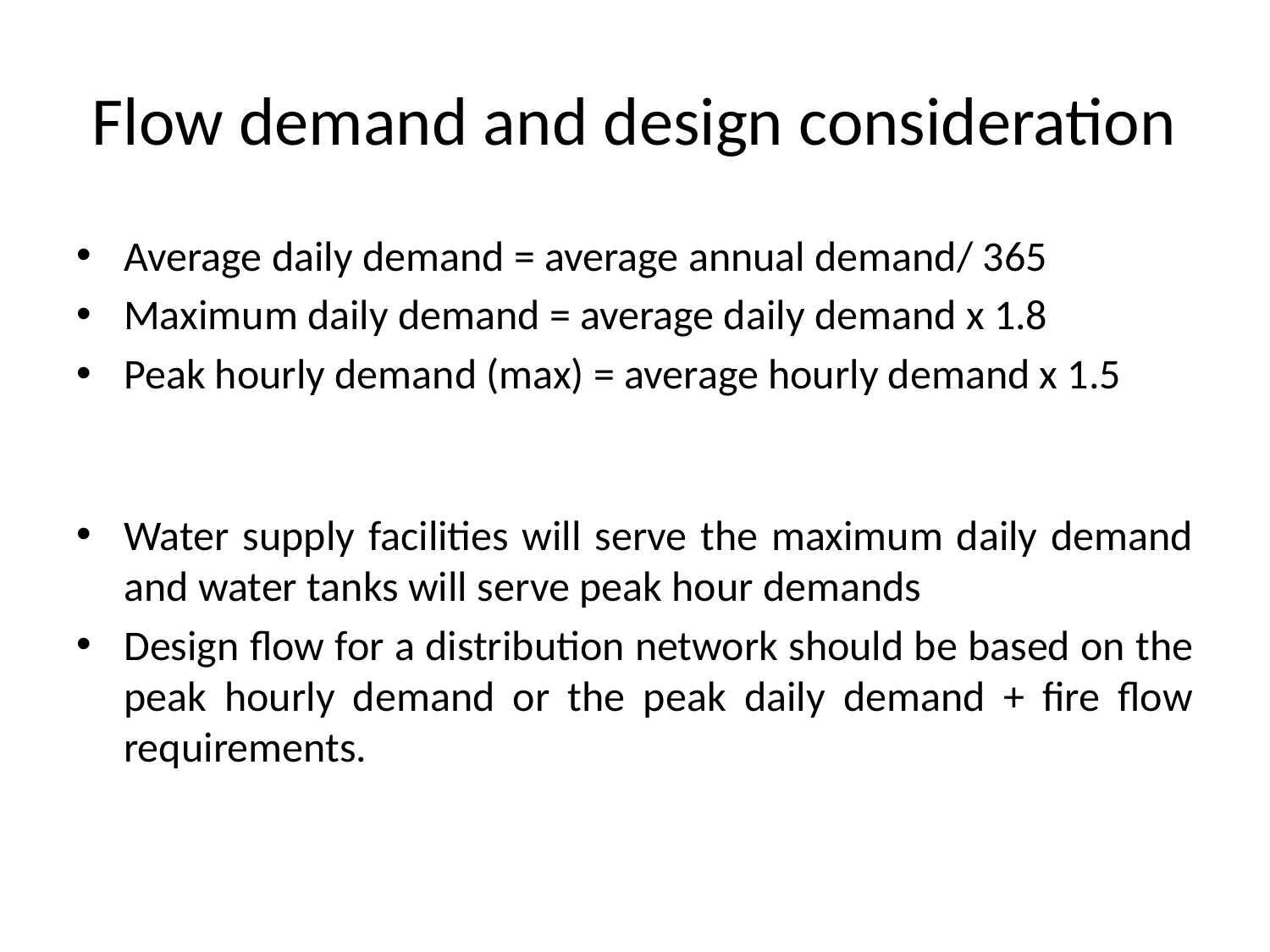

# Flow demand and design consideration
Average daily demand = average annual demand/ 365
Maximum daily demand = average daily demand x 1.8
Peak hourly demand (max) = average hourly demand x 1.5
Water supply facilities will serve the maximum daily demand and water tanks will serve peak hour demands
Design flow for a distribution network should be based on the peak hourly demand or the peak daily demand + fire flow requirements.